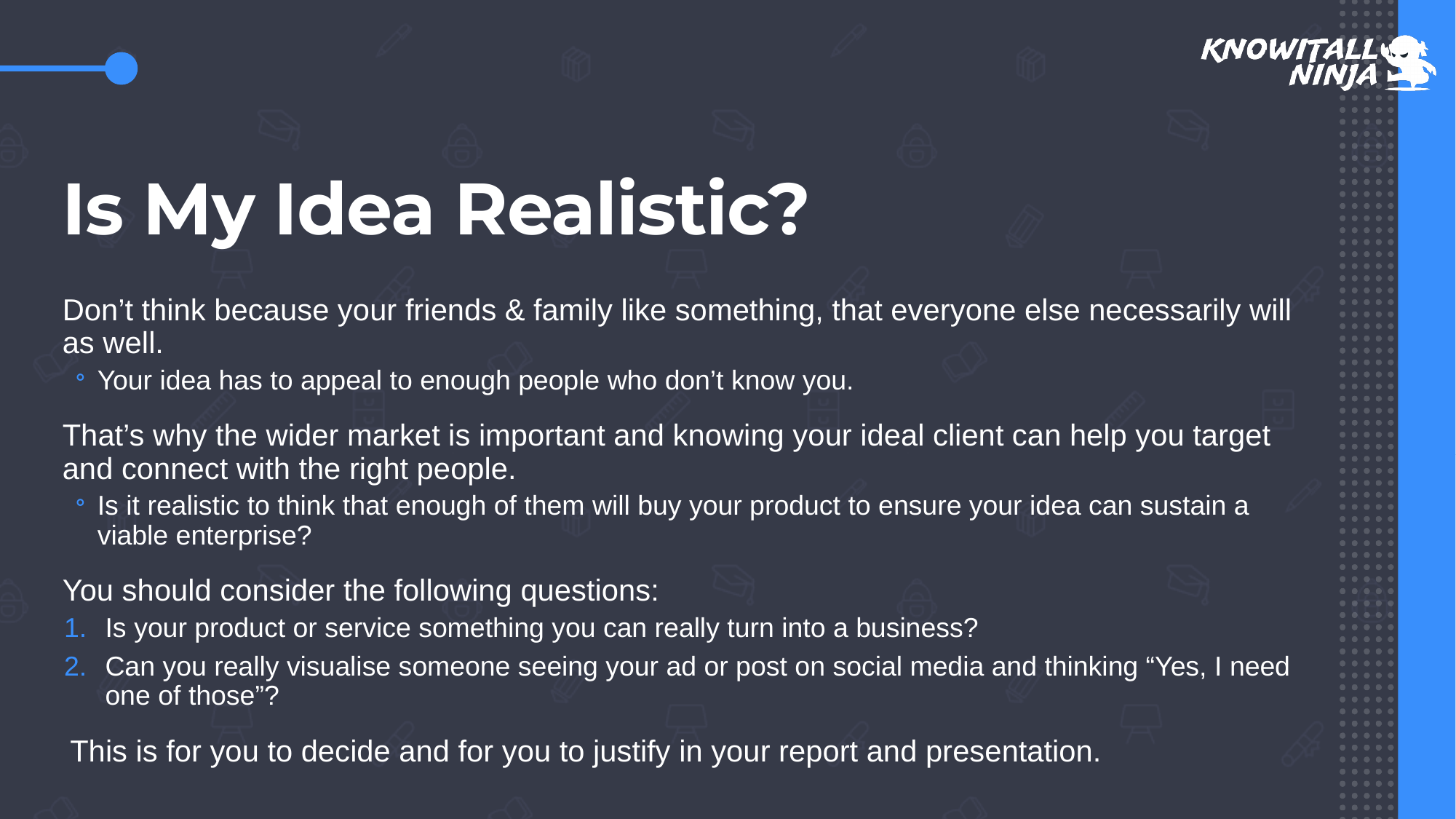

# Is My Idea Realistic?
Don’t think because your friends & family like something, that everyone else necessarily will as well.
Your idea has to appeal to enough people who don’t know you.
That’s why the wider market is important and knowing your ideal client can help you target and connect with the right people.
Is it realistic to think that enough of them will buy your product to ensure your idea can sustain a viable enterprise?
You should consider the following questions:
Is your product or service something you can really turn into a business?
Can you really visualise someone seeing your ad or post on social media and thinking “Yes, I need one of those”?
This is for you to decide and for you to justify in your report and presentation.